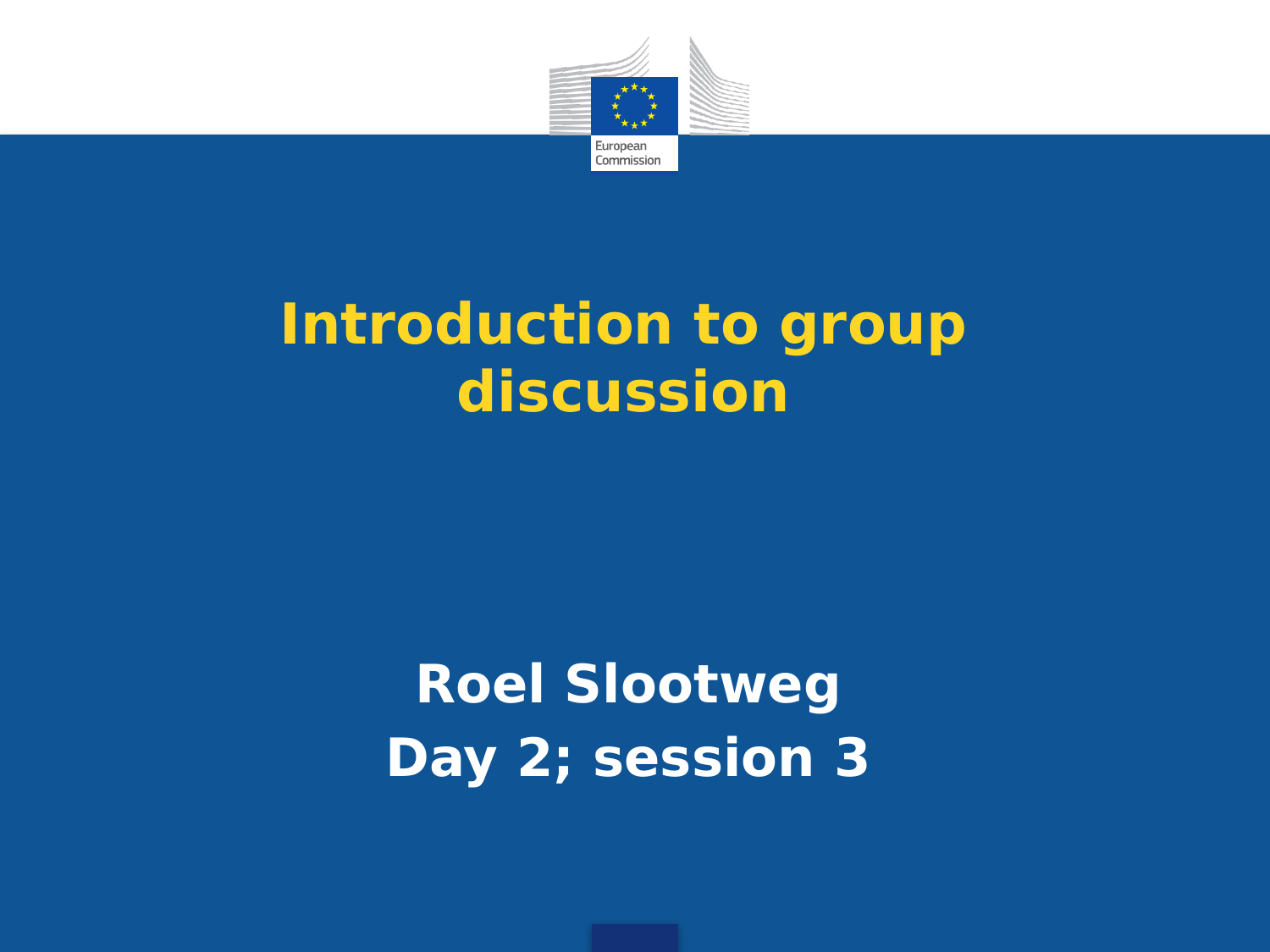

# Introduction to group discussion
Roel Slootweg
Day 2; session 3